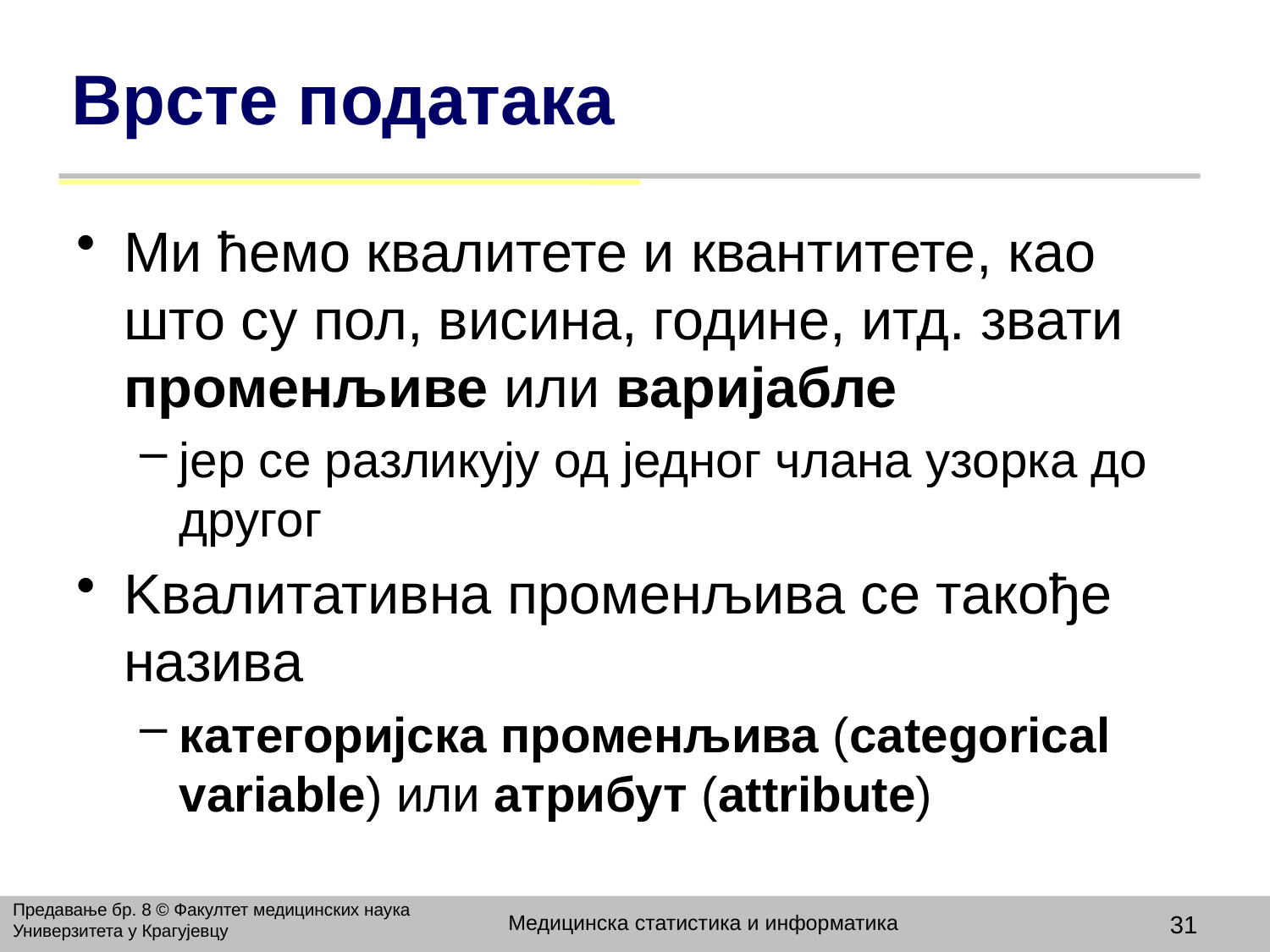

# Врсте података
Mи ћемо квалитете и квантитете, као што су пол, висина, године, итд. звати променљиве или варијабле
јер се разликују од једног члана узорка до другог
Kвалитативна променљива се такође назива
категоријска променљива (categorical variable) или атрибут (attribute)
Предавање бр. 8 © Факултет медицинских наука Универзитета у Крагујевцу
Медицинска статистика и информатика
31